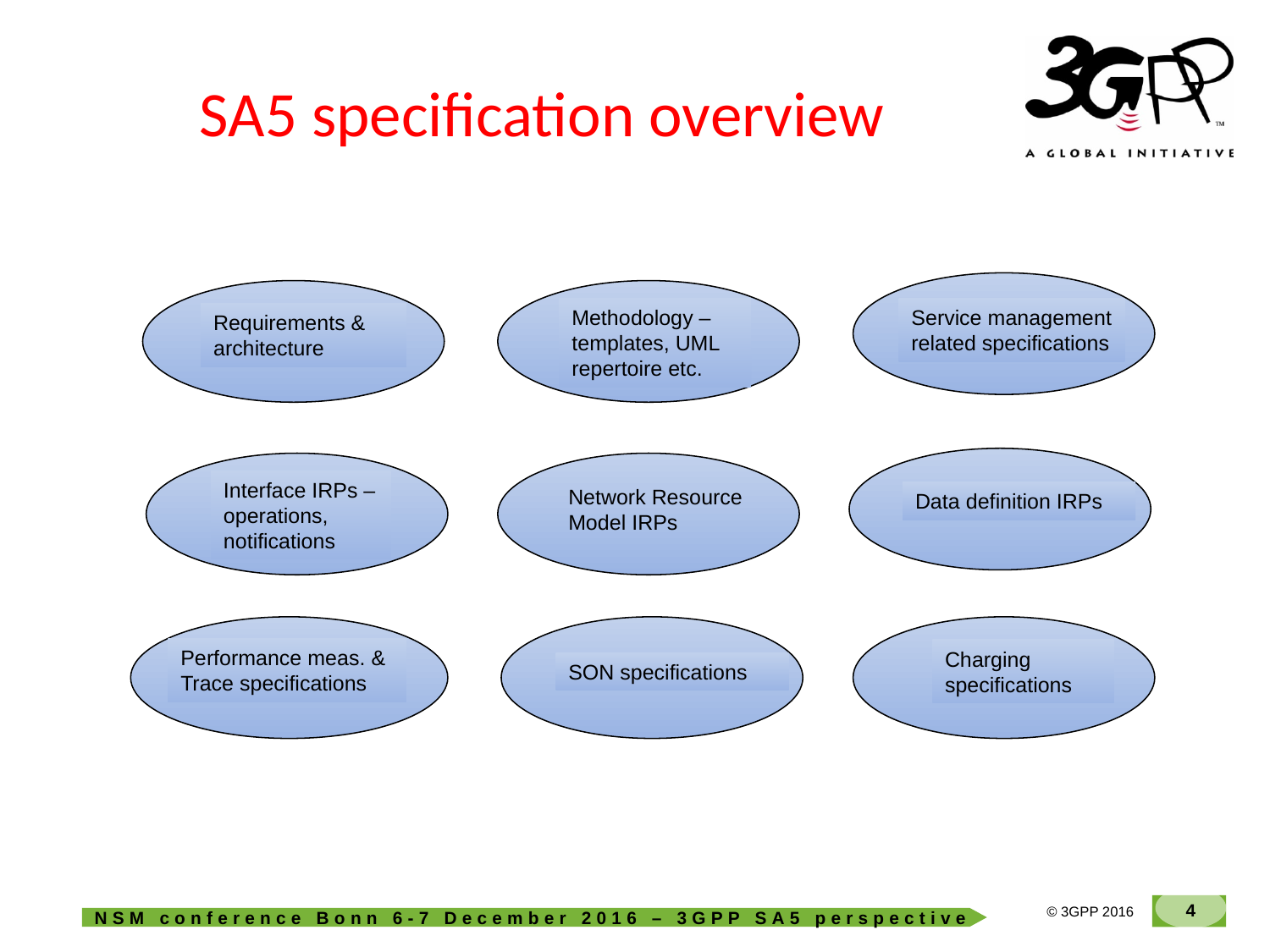

# SA5 specification overview

Service management related specifications

Requirements & architecture

Methodology – templates, UML repertoire etc.

Data definition IRPs

Interface IRPs – operations, notifications

Network Resource Model IRPs

Performance meas. & Trace specifications

SON specifications

Charging specifications